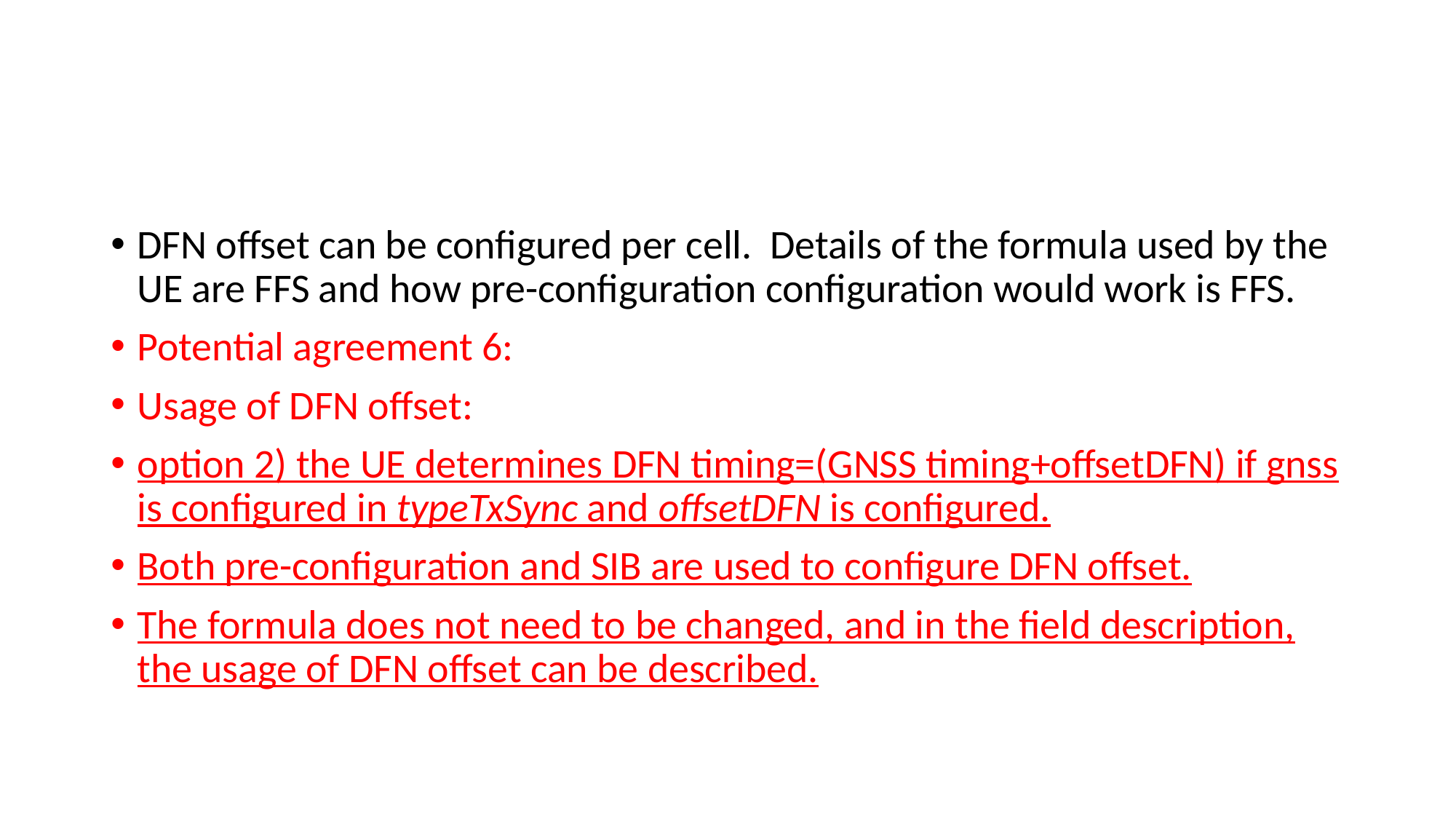

DFN offset can be configured per cell.  Details of the formula used by the UE are FFS and how pre-configuration configuration would work is FFS.
Potential agreement 6:
Usage of DFN offset:
option 2) the UE determines DFN timing=(GNSS timing+offsetDFN) if gnss is configured in typeTxSync and offsetDFN is configured.
Both pre-configuration and SIB are used to configure DFN offset.
The formula does not need to be changed, and in the field description, the usage of DFN offset can be described.